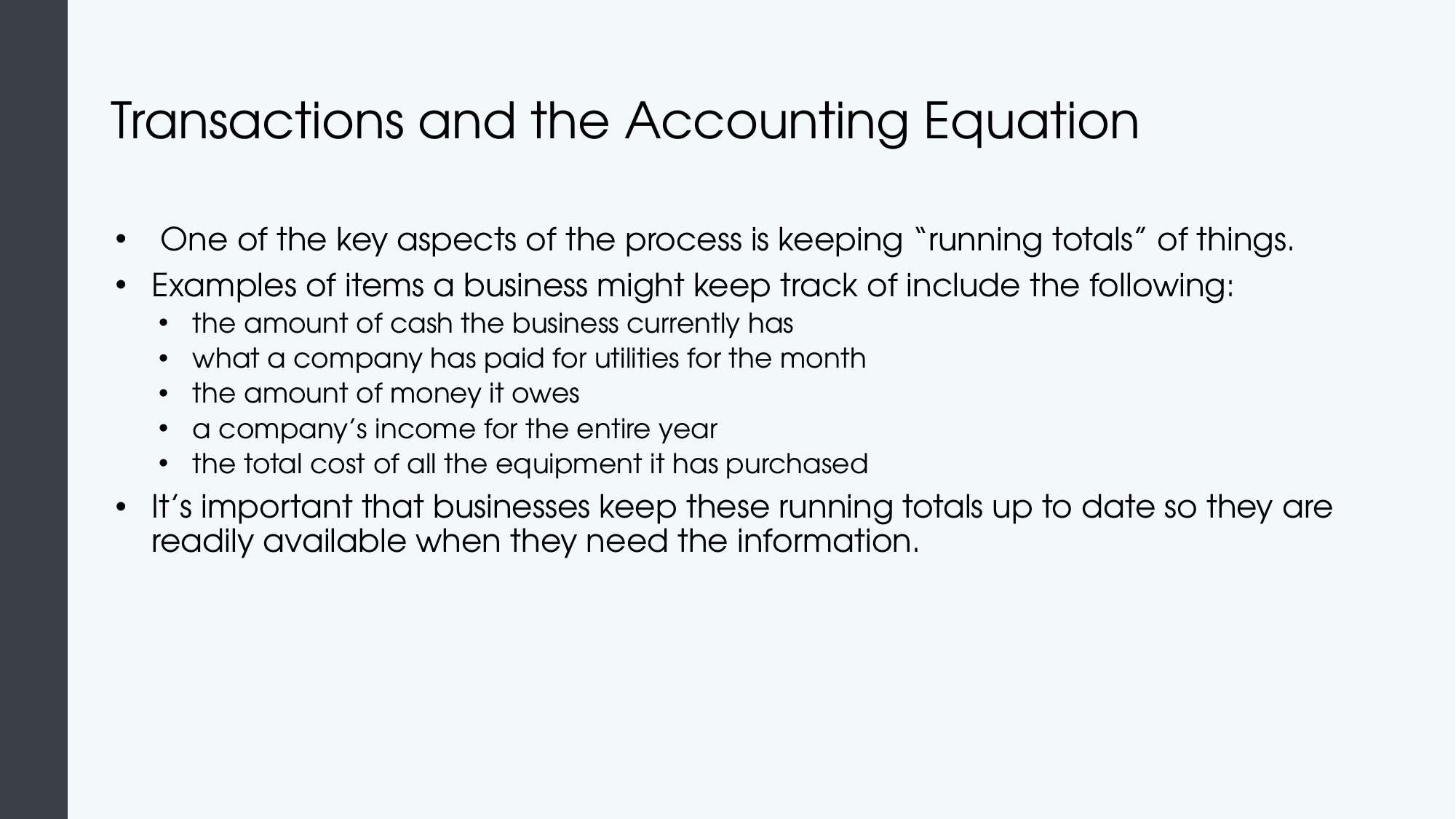

# Transactions and the Accounting Equation
 One of the key aspects of the process is keeping “running totals” of things.
Examples of items a business might keep track of include the following:
the amount of cash the business currently has
what a company has paid for utilities for the month
the amount of money it owes
a company’s income for the entire year
the total cost of all the equipment it has purchased
It’s important that businesses keep these running totals up to date so they are readily available when they need the information.